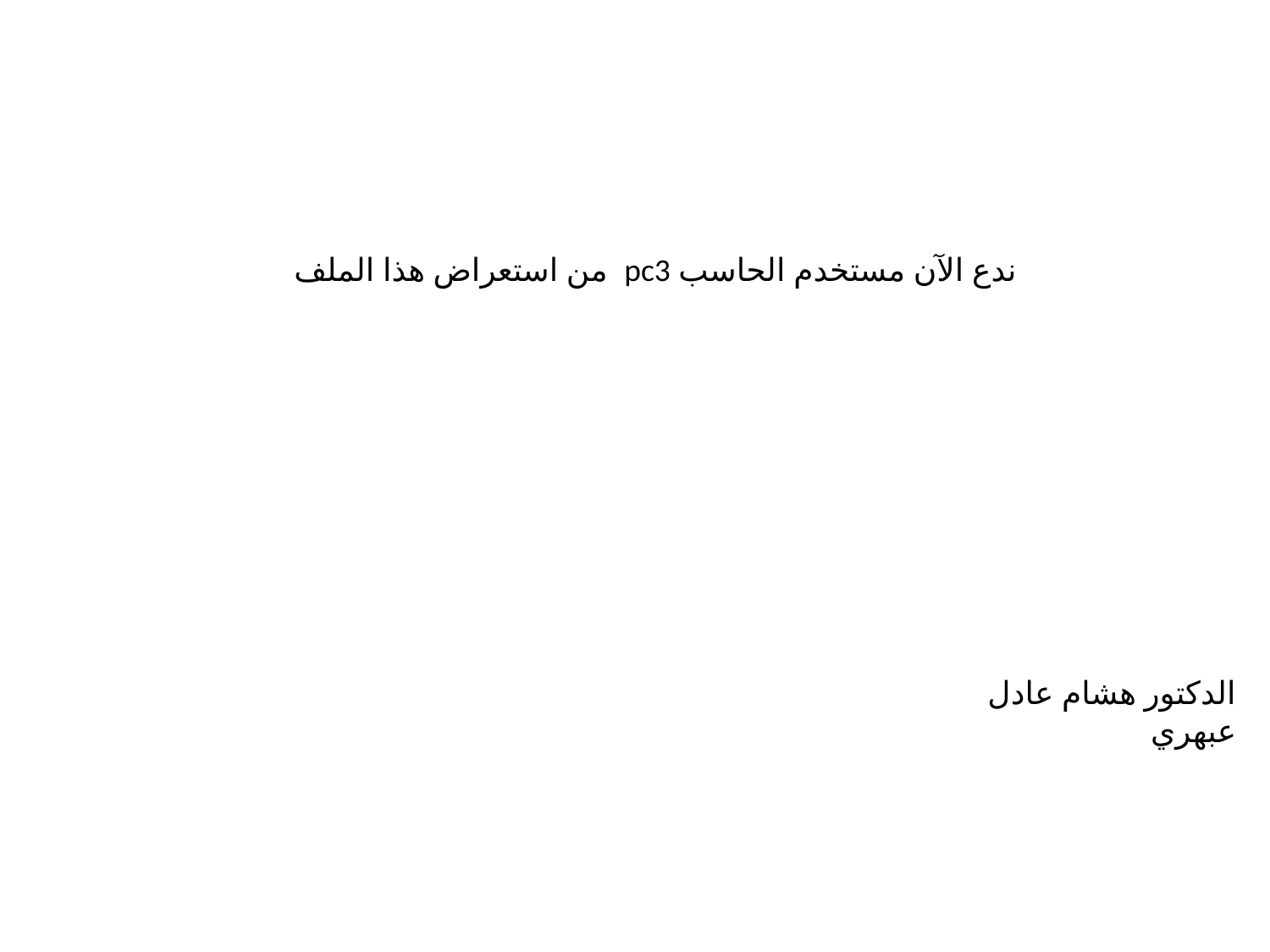

ندع الآن مستخدم الحاسب pc3  من استعراض هذا الملف
الدكتور هشام عادل عبهري